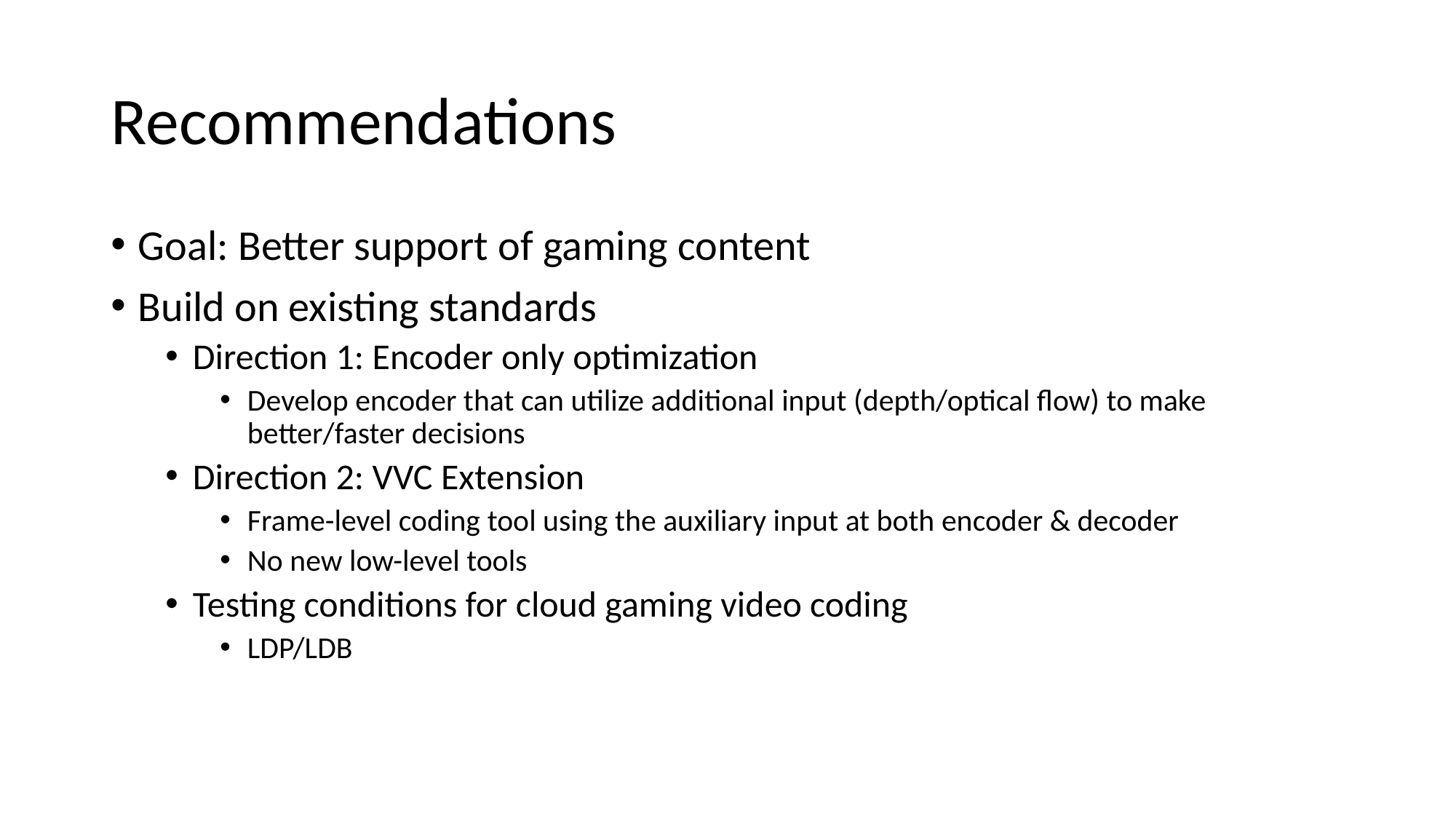

# Recommendations
Goal: Better support of gaming content
Build on existing standards
Direction 1: Encoder only optimization
Develop encoder that can utilize additional input (depth/optical flow) to make better/faster decisions
Direction 2: VVC Extension
Frame-level coding tool using the auxiliary input at both encoder & decoder
No new low-level tools
Testing conditions for cloud gaming video coding
LDP/LDB